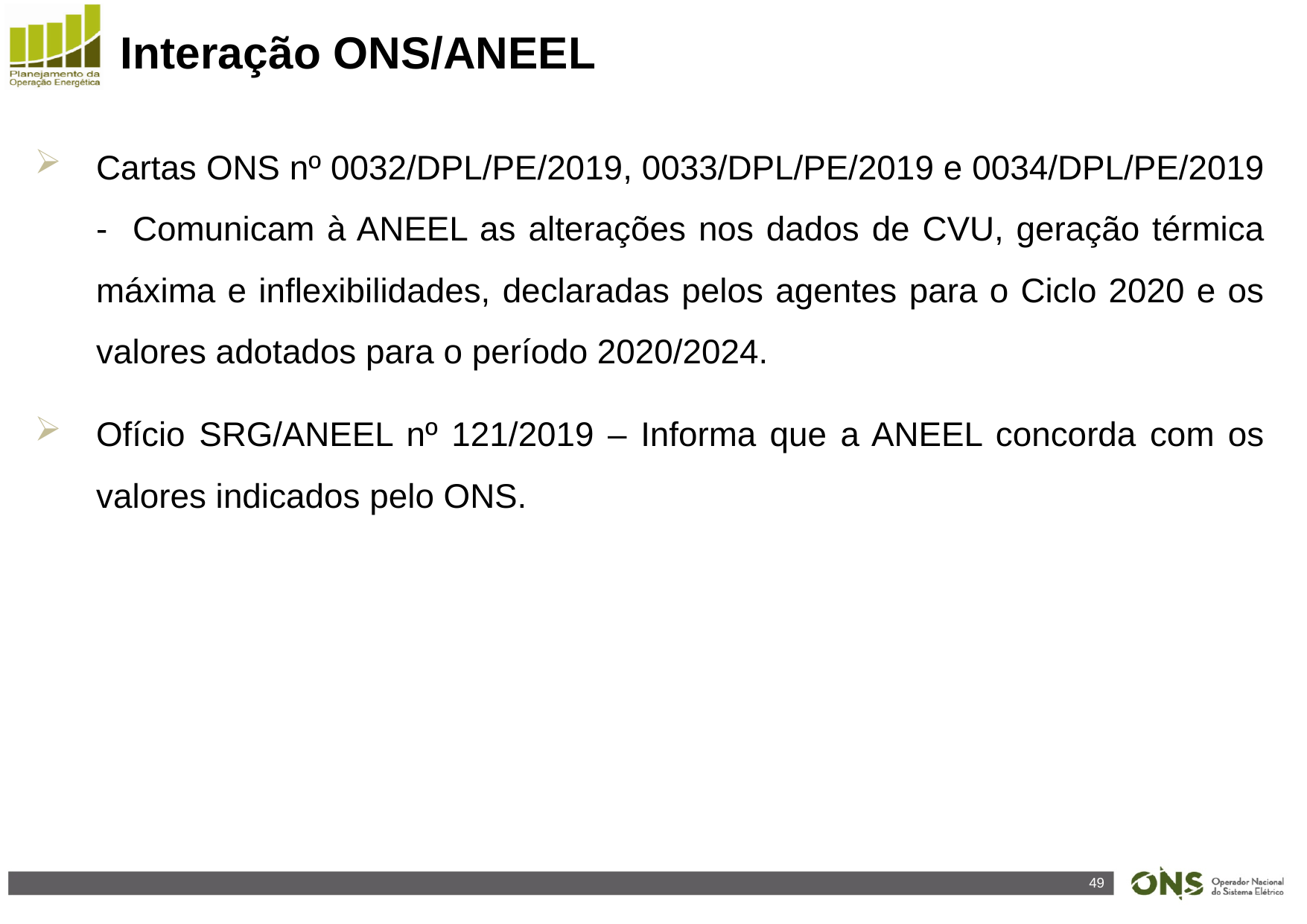

Interação ONS/ANEEL
Cartas ONS nº 0032/DPL/PE/2019, 0033/DPL/PE/2019 e 0034/DPL/PE/2019 -  Comunicam à ANEEL as alterações nos dados de CVU, geração térmica máxima e inflexibilidades, declaradas pelos agentes para o Ciclo 2020 e os valores adotados para o período 2020/2024.
Ofício SRG/ANEEL nº 121/2019 – Informa que a ANEEL concorda com os valores indicados pelo ONS.